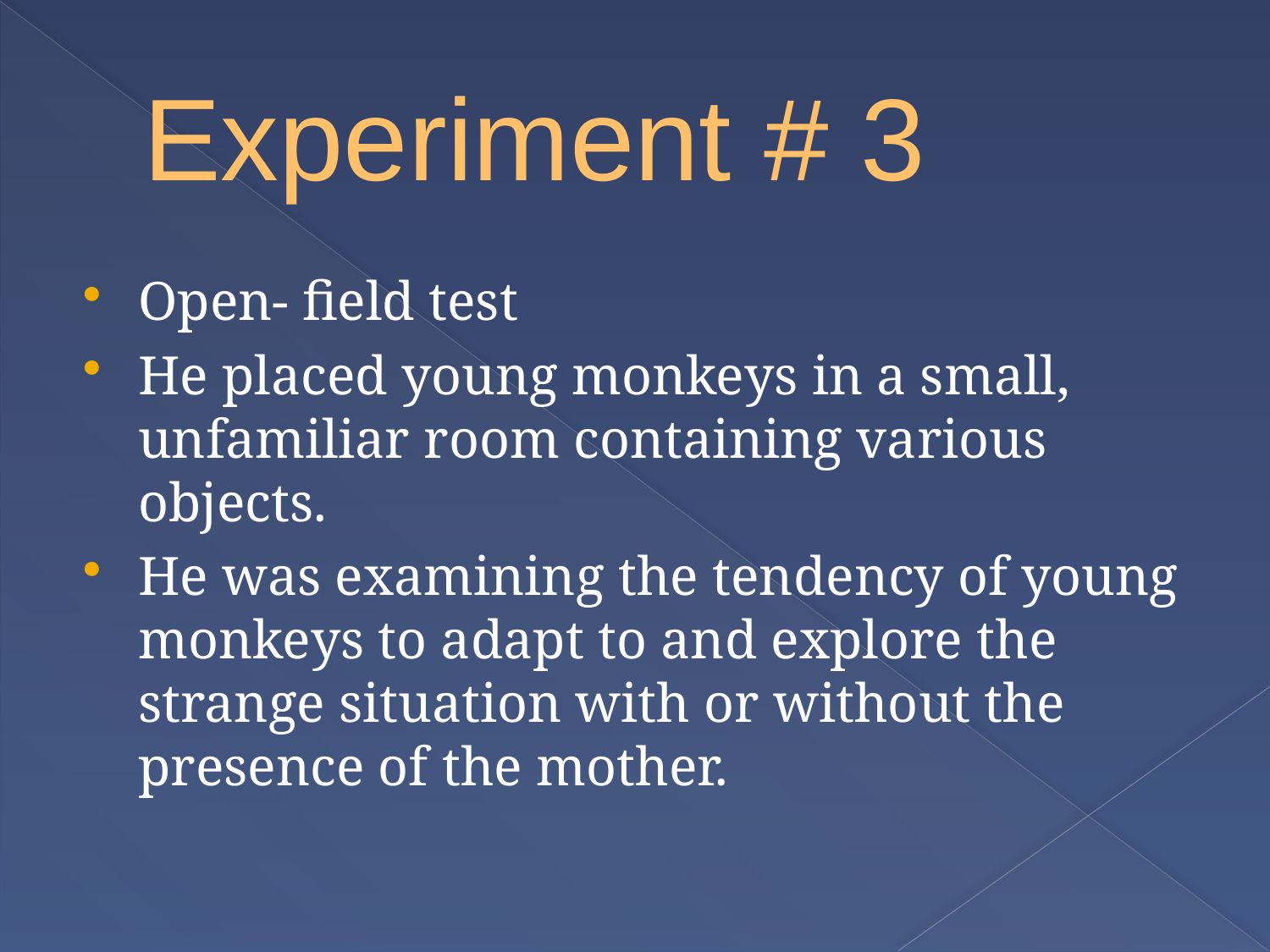

# Experiment # 3
Open- field test
He placed young monkeys in a small, unfamiliar room containing various objects.
He was examining the tendency of young monkeys to adapt to and explore the strange situation with or without the presence of the mother.